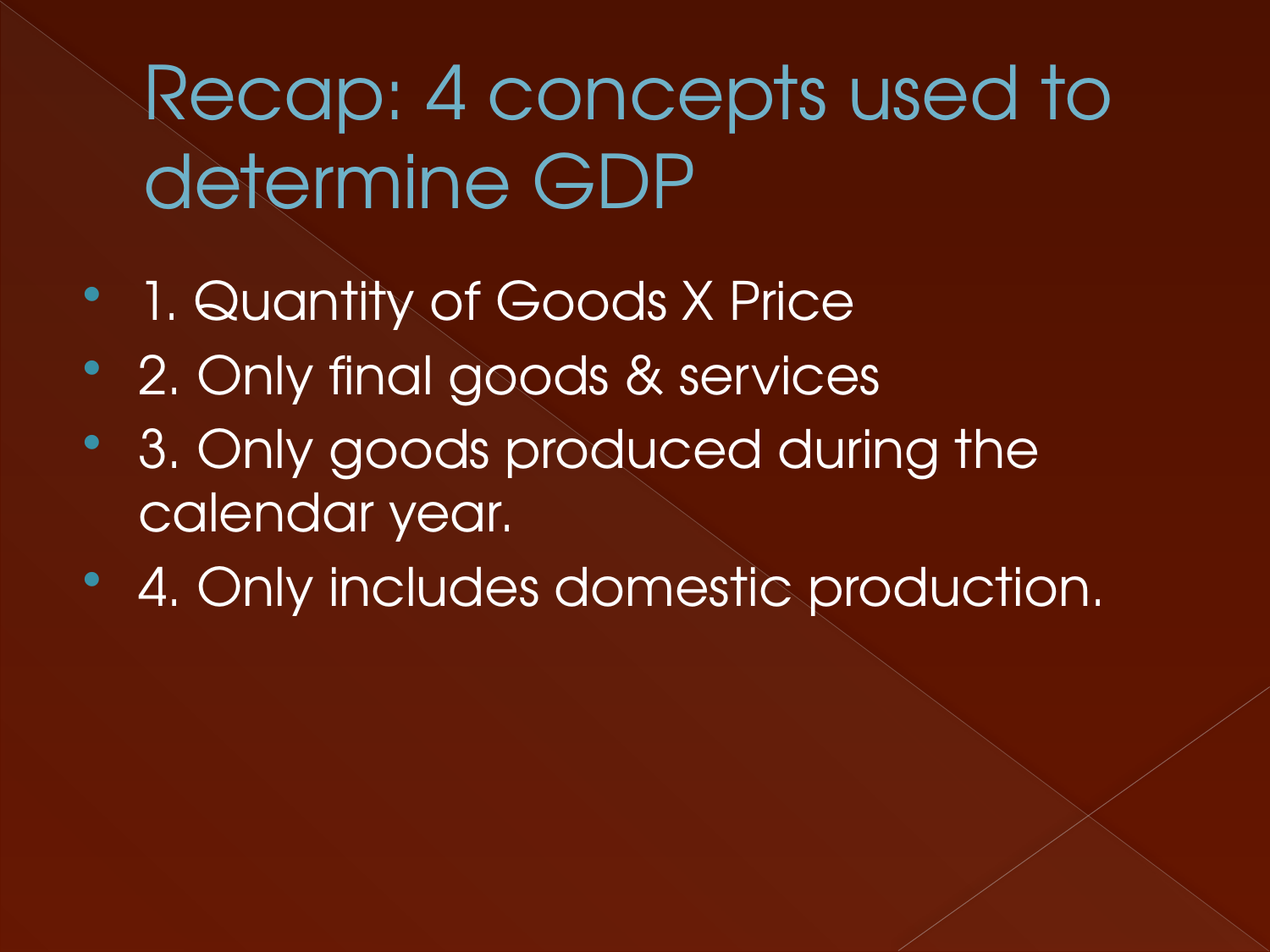

# Recap: 4 concepts used to determine GDP
1. Quantity of Goods X Price
2. Only final goods & services
3. Only goods produced during the calendar year.
4. Only includes domestic production.